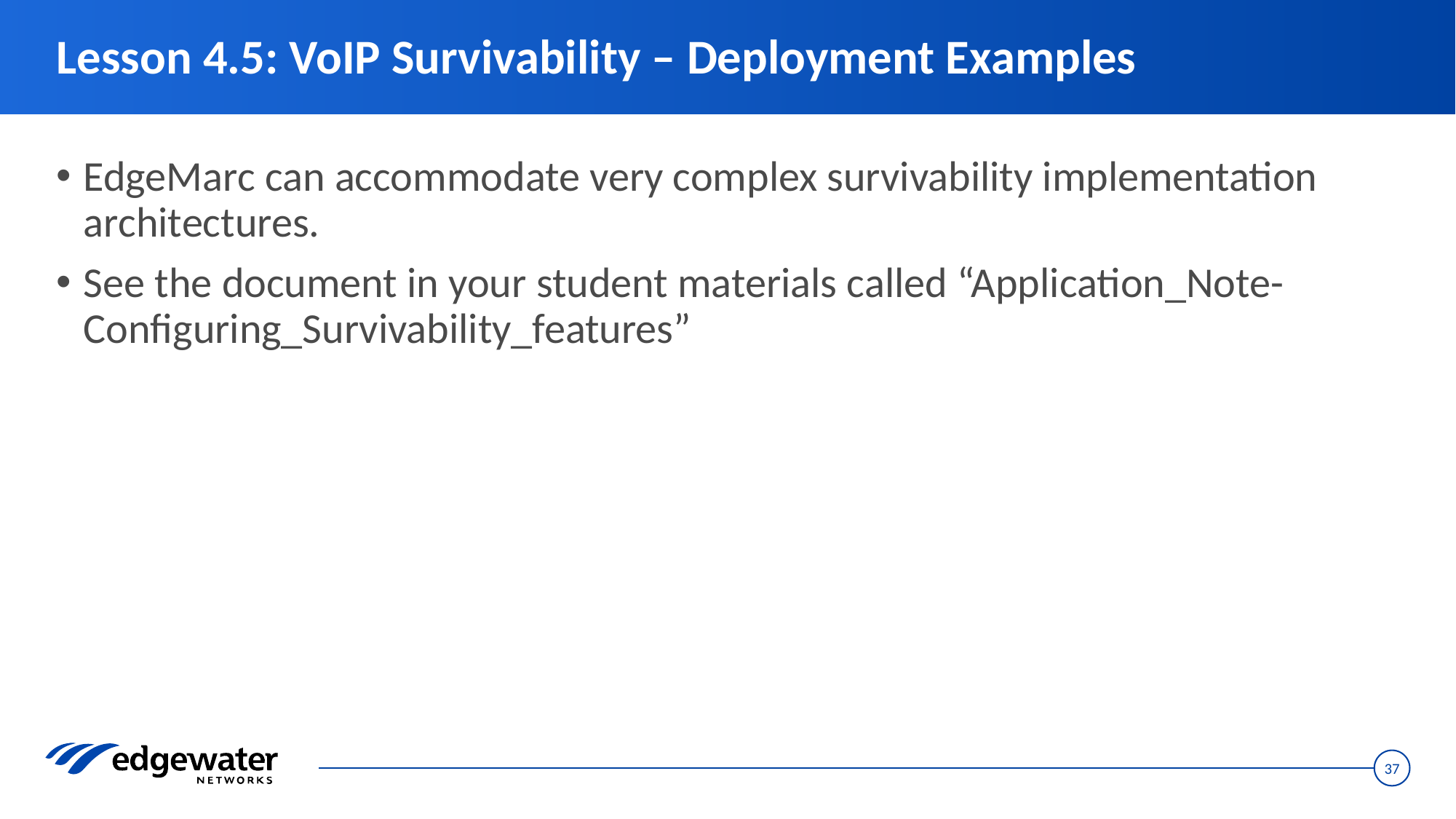

# Lesson 4.5: VoIP Survivability – Deployment Examples
EdgeMarc can accommodate very complex survivability implementation architectures.
See the document in your student materials called “Application_Note-Configuring_Survivability_features”